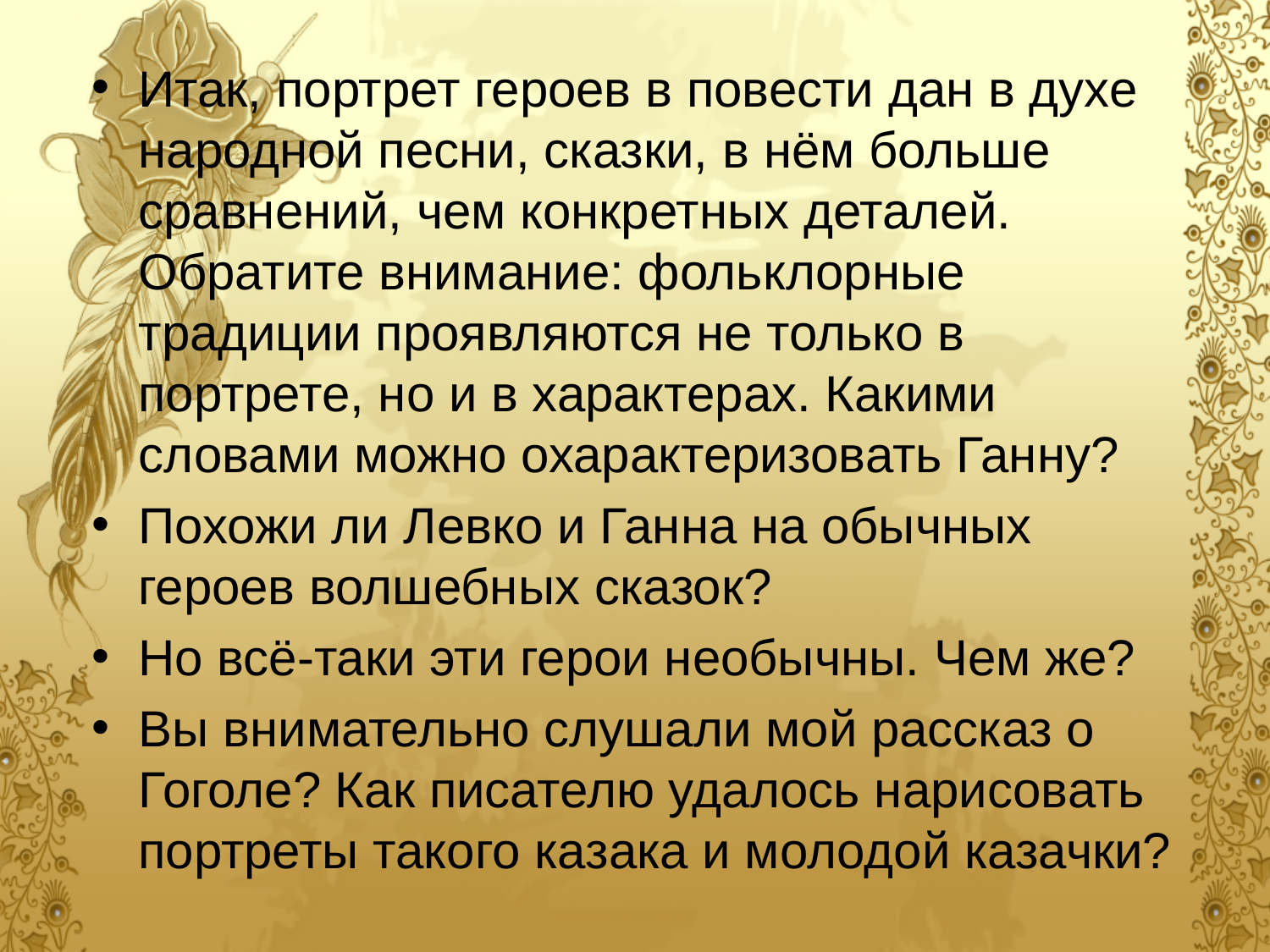

Итак, портрет героев в повести дан в духе народной песни, сказки, в нём больше сравнений, чем конкретных деталей. Обратите внимание: фольклорные традиции проявляются не только в портрете, но и в характерах. Какими словами можно охарактеризовать Ганну?
Похожи ли Левко и Ганна на обычных героев волшебных сказок?
Но всё-таки эти герои необычны. Чем же?
Вы внимательно слушали мой рассказ о Гоголе? Как писателю удалось нарисовать портреты такого казака и молодой казачки?